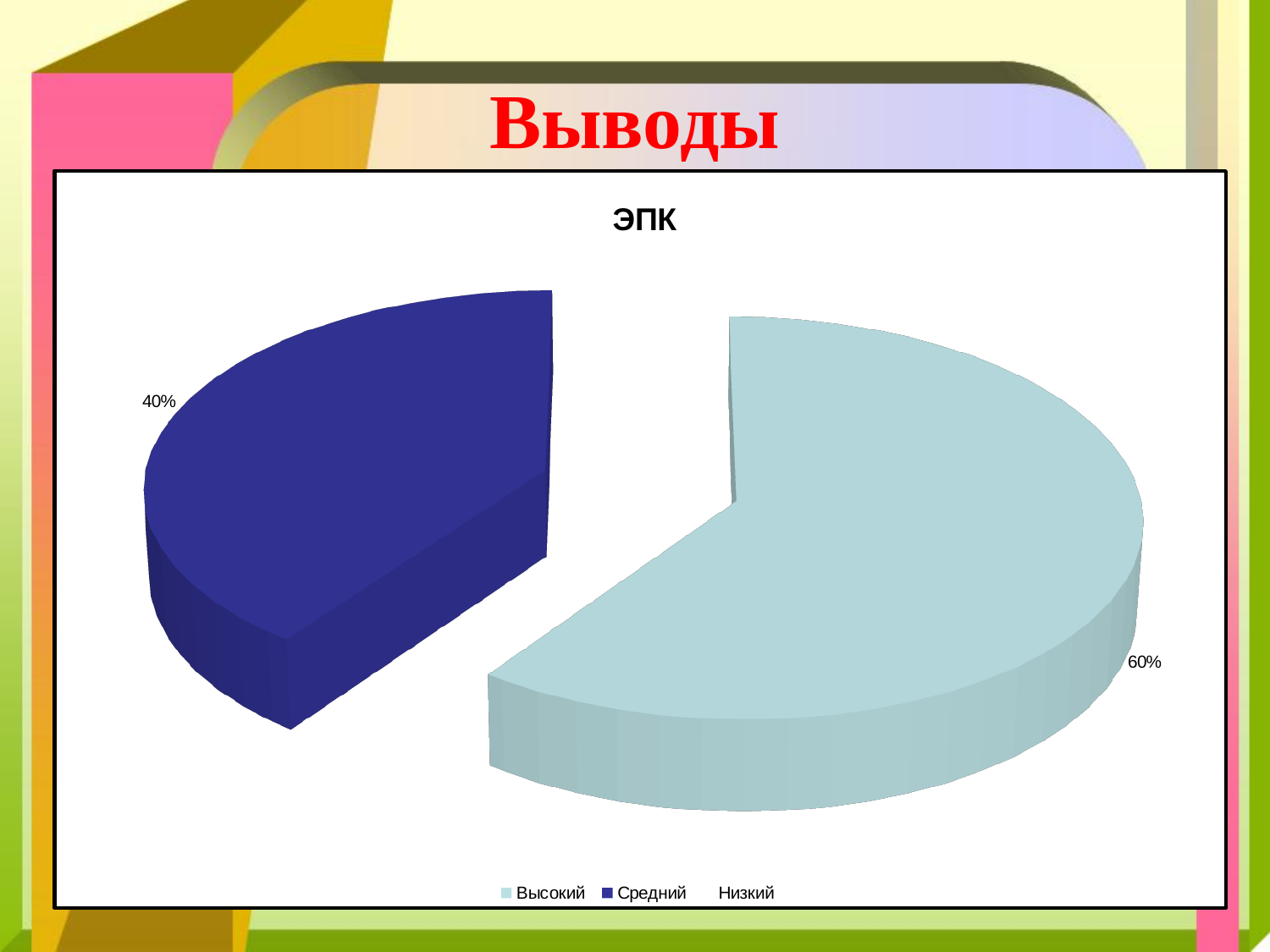

# Выводы

### Chart: Участие родителей в КТД

| Category |  |
|---|---|
| «Мама, папа и я – спортивная семья» | 0.16 |
|   «Новогодняя мозайка» | 0.3200000000000011 |
| «Февромарт» | 0.2 |
|    День осенних именников «Школа юных волшебников» | 0.2400000000000002 |
|   День зимних именников «Совет вселенной» | 0.2400000000000002 |
|    День весенне-летних именников «Звезды Голливуда» | 0.2400000000000002 |
|  Участие в социальных проектах школьных, городских. | 1.0 |
|  Ролевая игра «Мы в ссоре» | 0.3200000000000011 |

[unsupported chart]